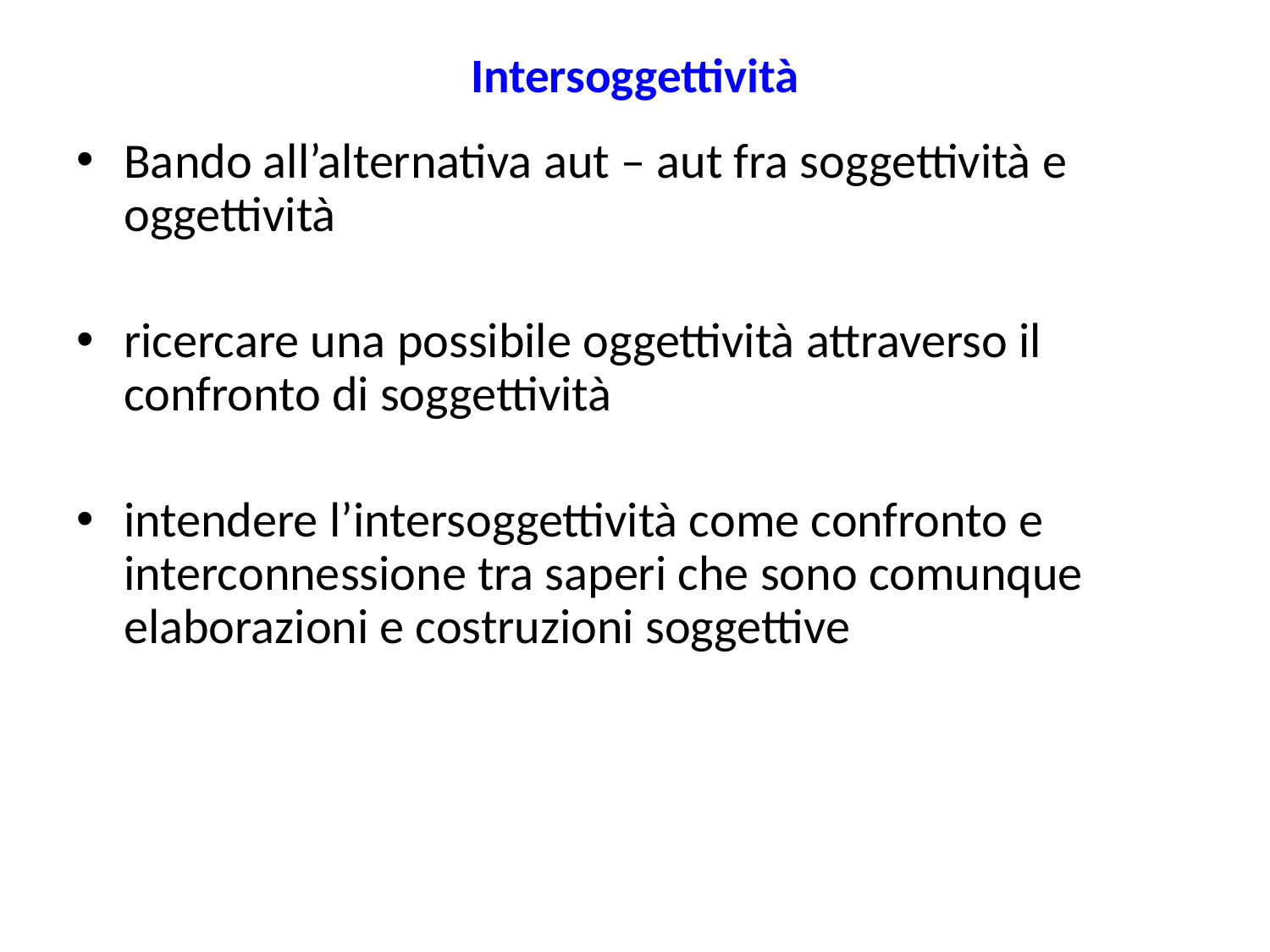

# Intersoggettività
Bando all’alternativa aut – aut fra soggettività e oggettività

ricercare una possibile oggettività attraverso il confronto di soggettività

intendere l’intersoggettività come confronto e interconnessione tra saperi che sono comunque elaborazioni e costruzioni soggettive